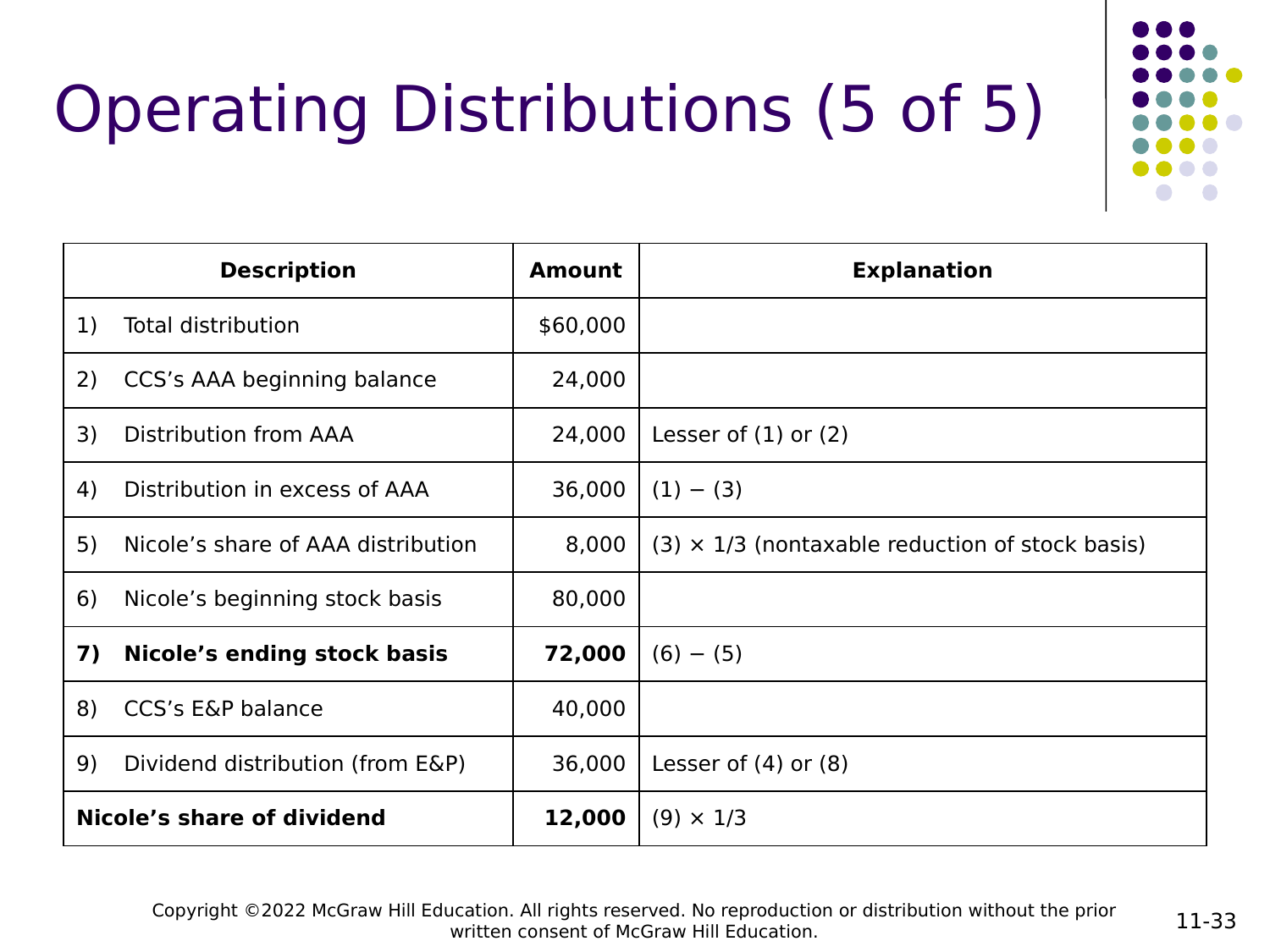

# Operating Distributions (5 of 5)
| Description | Amount | Explanation |
| --- | --- | --- |
| Total distribution | $60,000 |  |
| CCS’s AAA beginning balance | 24,000 |  |
| Distribution from AAA | 24,000 | Lesser of (1) or (2) |
| Distribution in excess of AAA | 36,000 | (1) − (3) |
| Nicole’s share of AAA distribution | 8,000 | (3) × 1/3 (nontaxable reduction of stock basis) |
| Nicole’s beginning stock basis | 80,000 |  |
| Nicole’s ending stock basis | 72,000 | (6) − (5) |
| CCS’s E&P balance | 40,000 |  |
| Dividend distribution (from E&P) | 36,000 | Lesser of (4) or (8) |
| Nicole’s share of dividend | 12,000 | (9) × 1/3 |